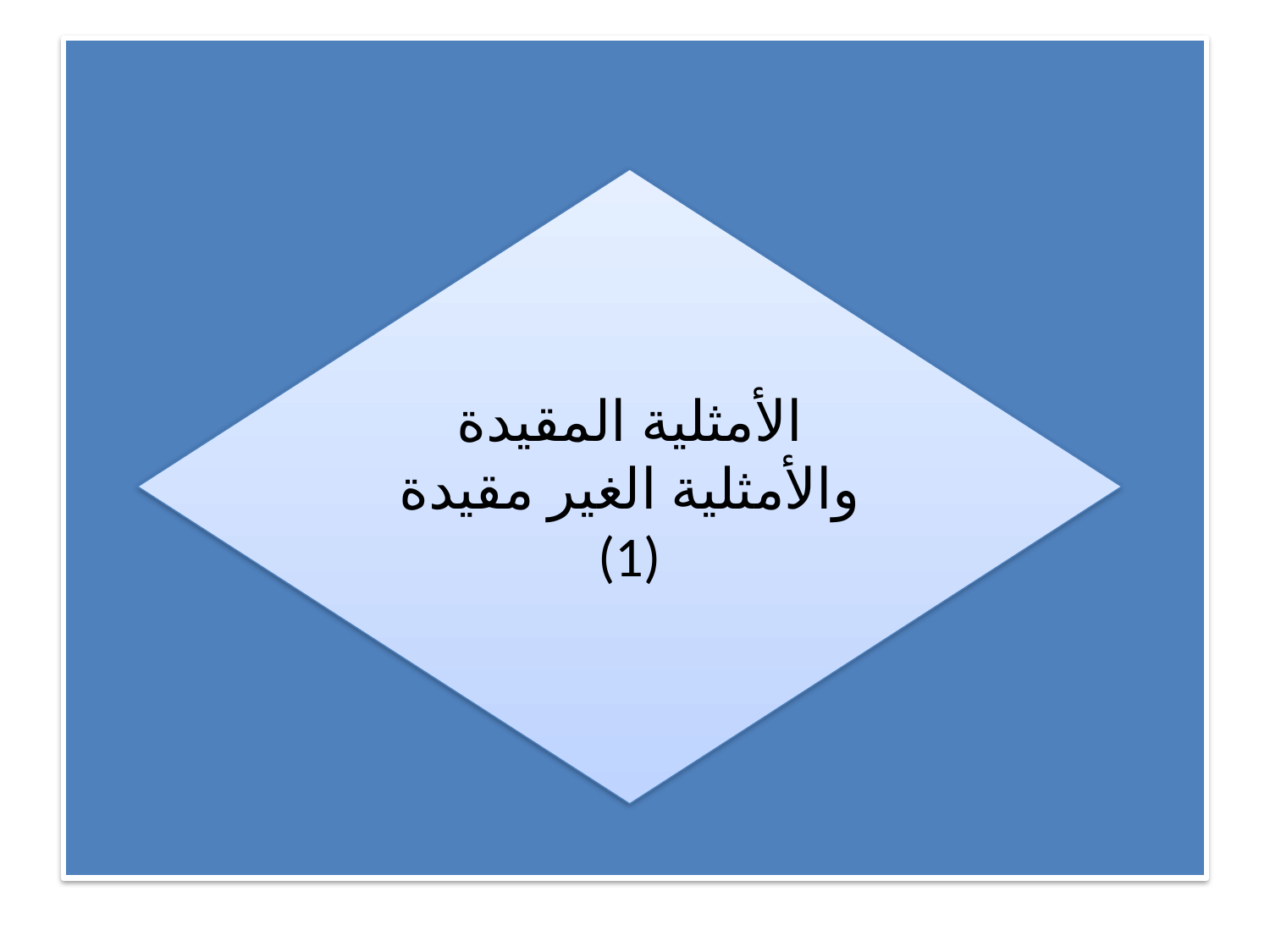

# الأ
الأمثلية المقيدة والأمثلية الغير مقيدة
(1)